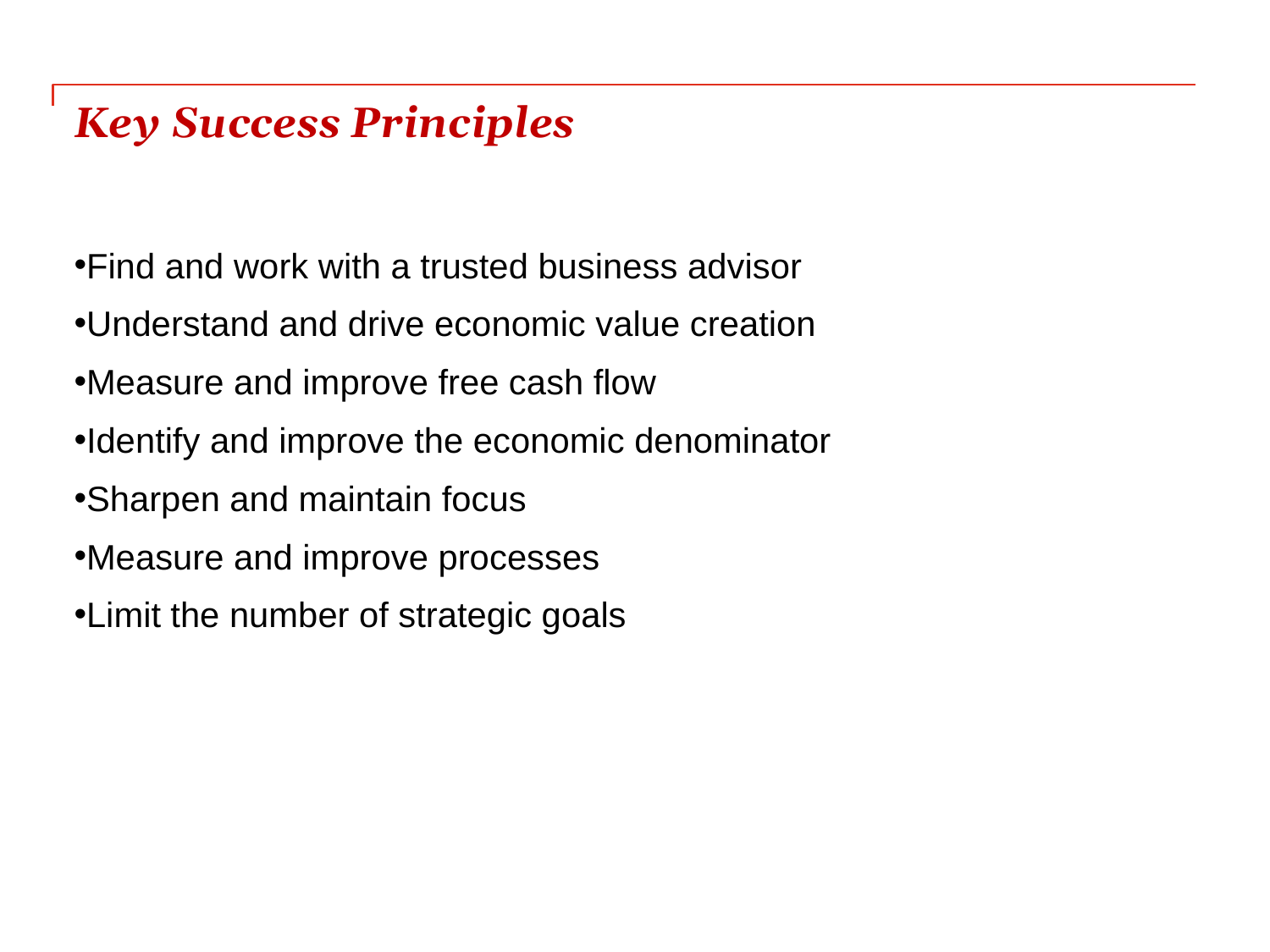

# Key Success Principles
Find and work with a trusted business advisor
Understand and drive economic value creation
Measure and improve free cash flow
Identify and improve the economic denominator
Sharpen and maintain focus
Measure and improve processes
Limit the number of strategic goals